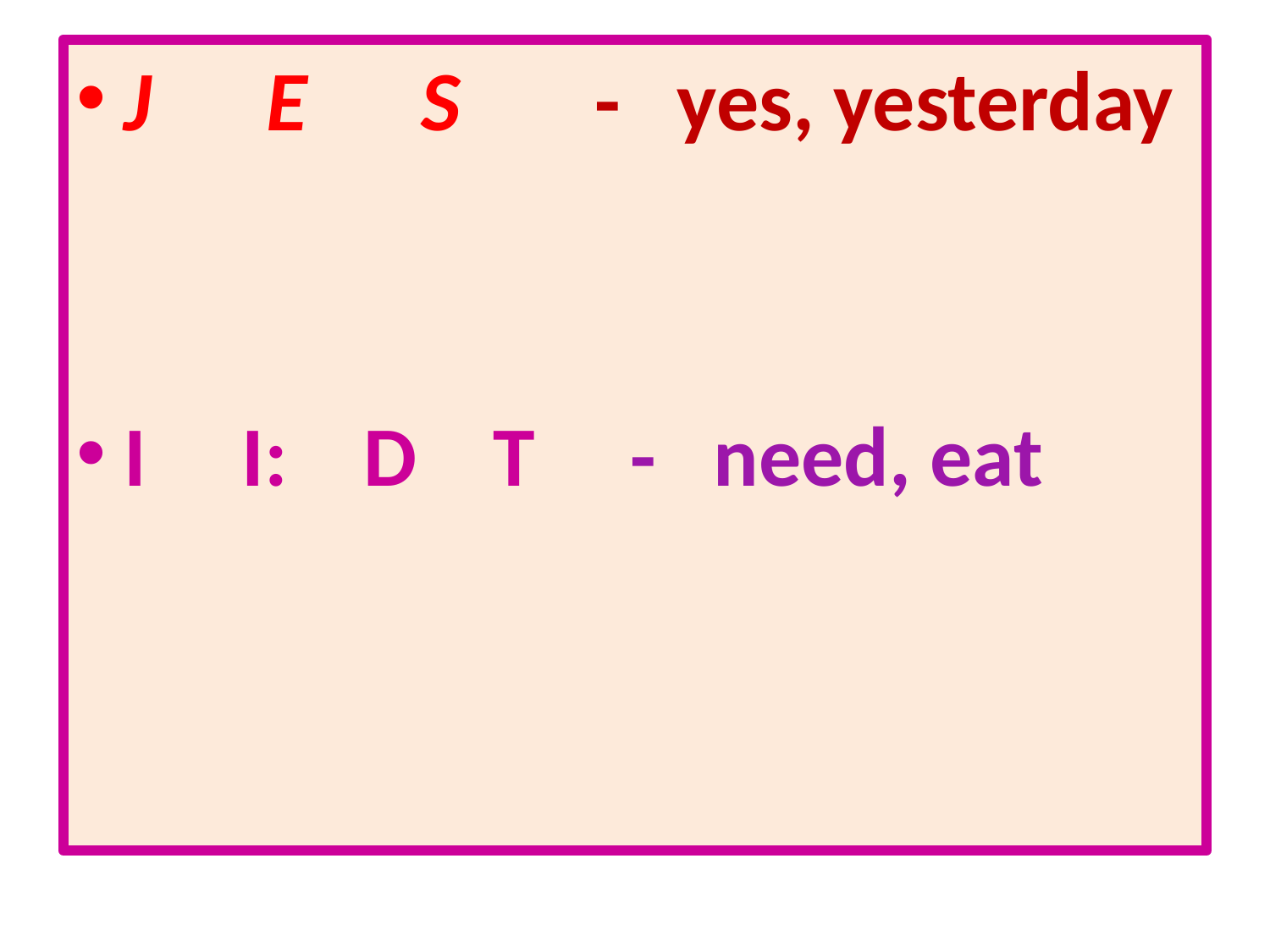

J      E      S       -   yes, yesterday

I     I:    D    T     -   need, eat